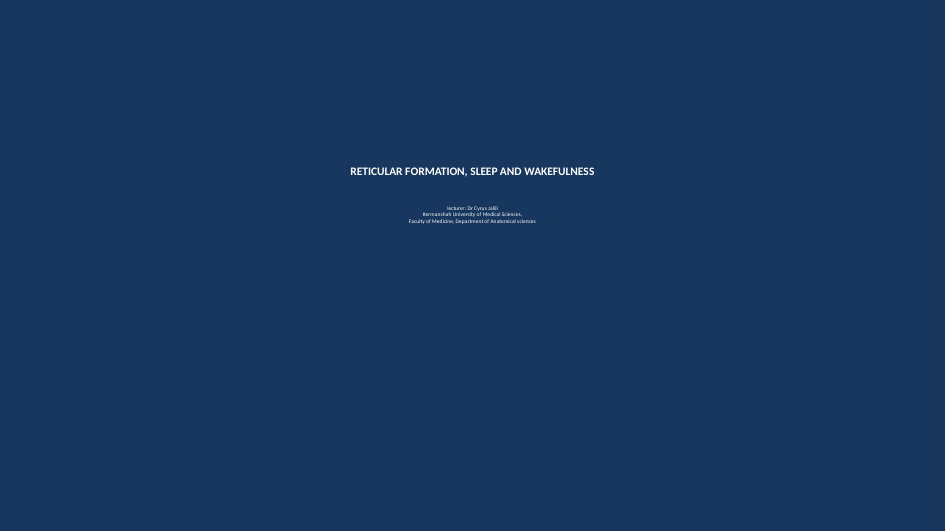

# RETICULAR FORMATION, SLEEP AND WAKEFULNESS lecturer: Dr Cyrus Jalili Kermanshah University of Medical Sciences, Faculty of Medicine, Department of Anatomical sciences